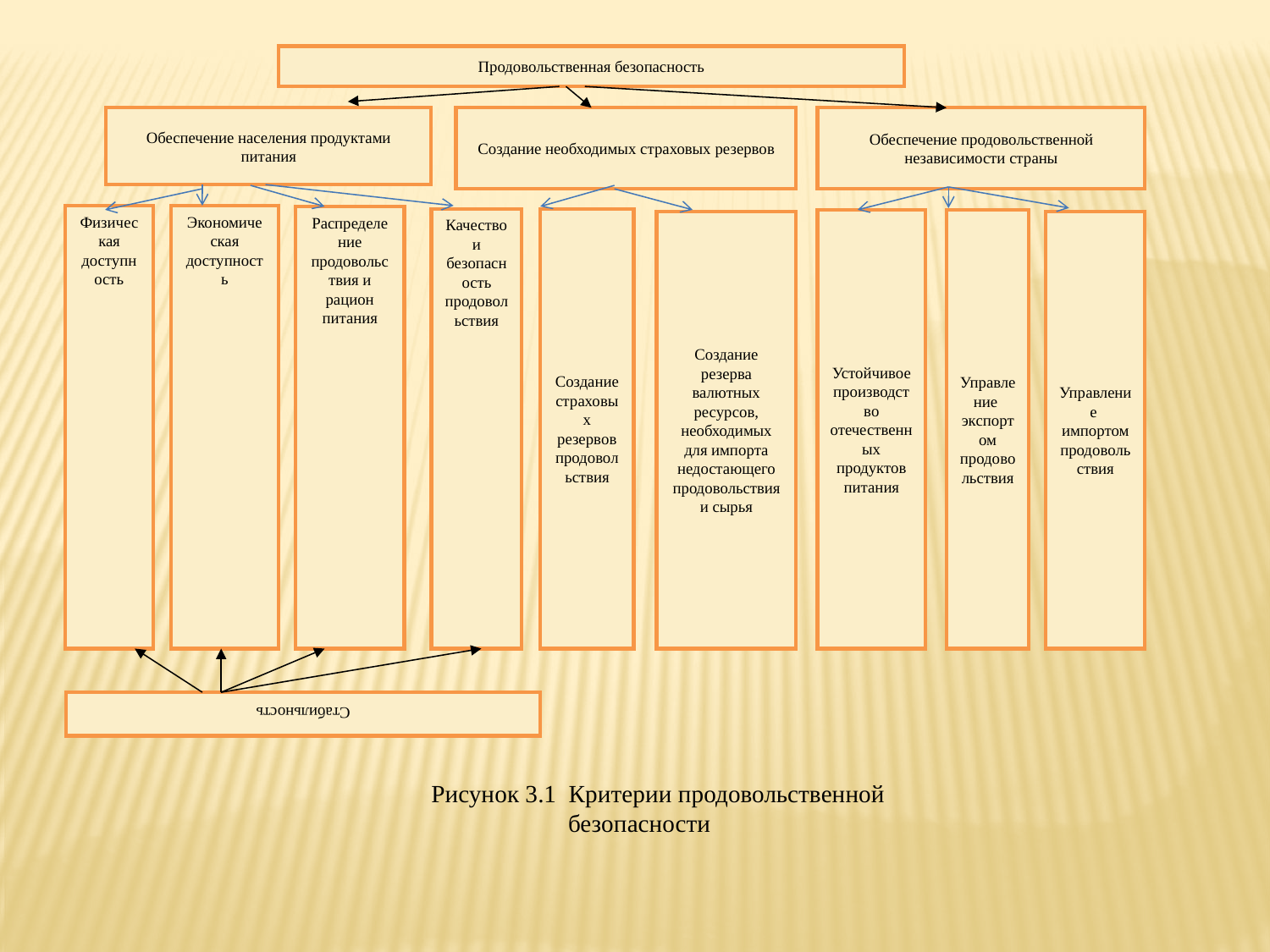

Продовольственная безопасность
Обеспечение населения продуктами питания
Создание необходимых страховых резервов
Обеспечение продовольственной независимости страны
Физическая доступность

Экономическая доступность
Распределение продовольствия и рацион питания
Качество и безопасность продовольствия
Создание страховых резервов продовольствия
Устойчивое производство отечественных продуктов питания
Управление  экспортом продовольствия
Создание резерва валютных ресурсов, необходимых для импорта недостающего продовольствия и сырья
Управление  импортом продовольствия
Стабильность
Рисунок 3.1  Критерии продовольственной безопасности